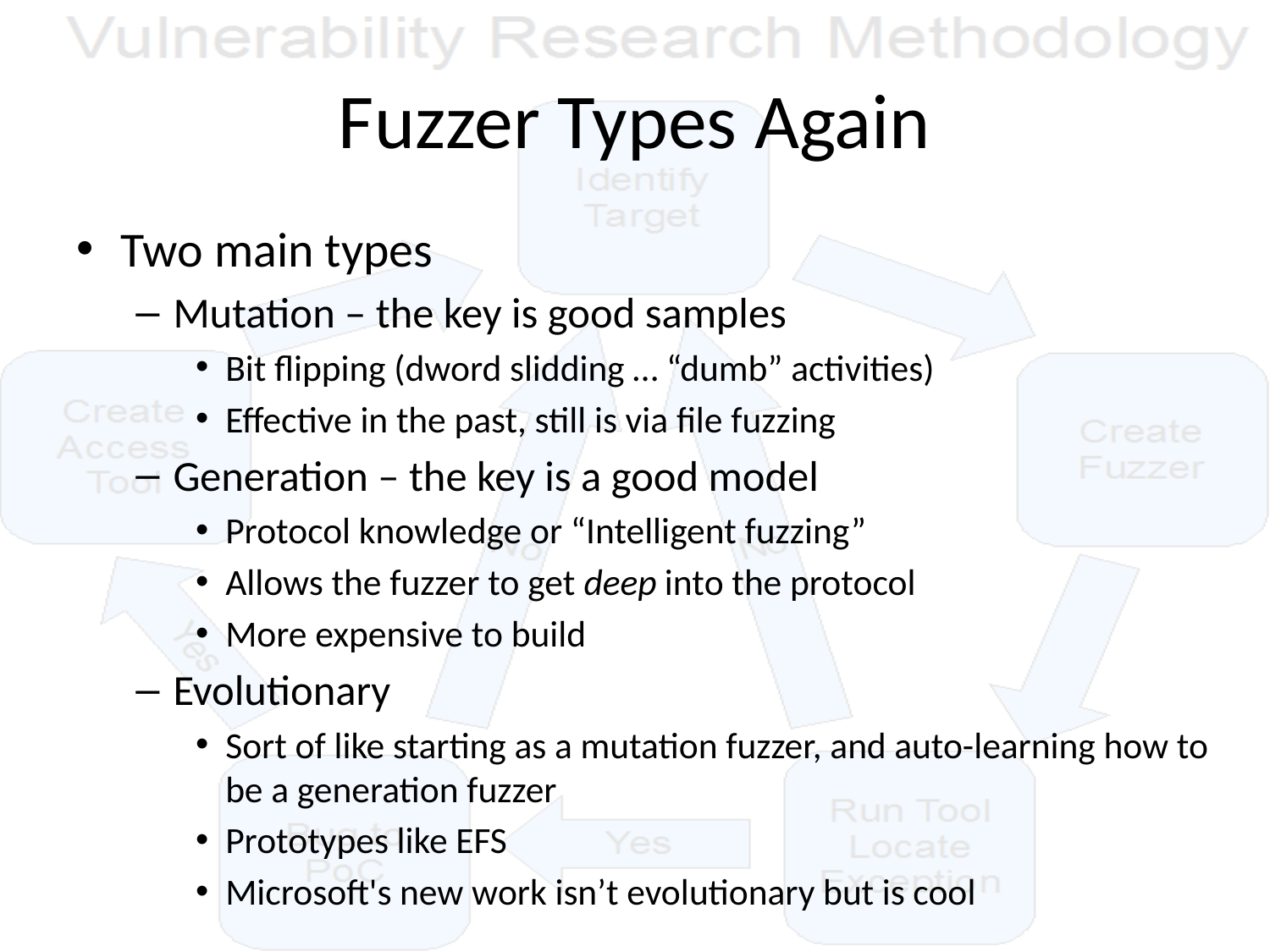

# Fuzzer Types Again
Two main types
Mutation – the key is good samples
Bit flipping (dword slidding … “dumb” activities)
Effective in the past, still is via file fuzzing
Generation – the key is a good model
Protocol knowledge or “Intelligent fuzzing”
Allows the fuzzer to get deep into the protocol
More expensive to build
Evolutionary
Sort of like starting as a mutation fuzzer, and auto-learning how to be a generation fuzzer
Prototypes like EFS
Microsoft's new work isn’t evolutionary but is cool